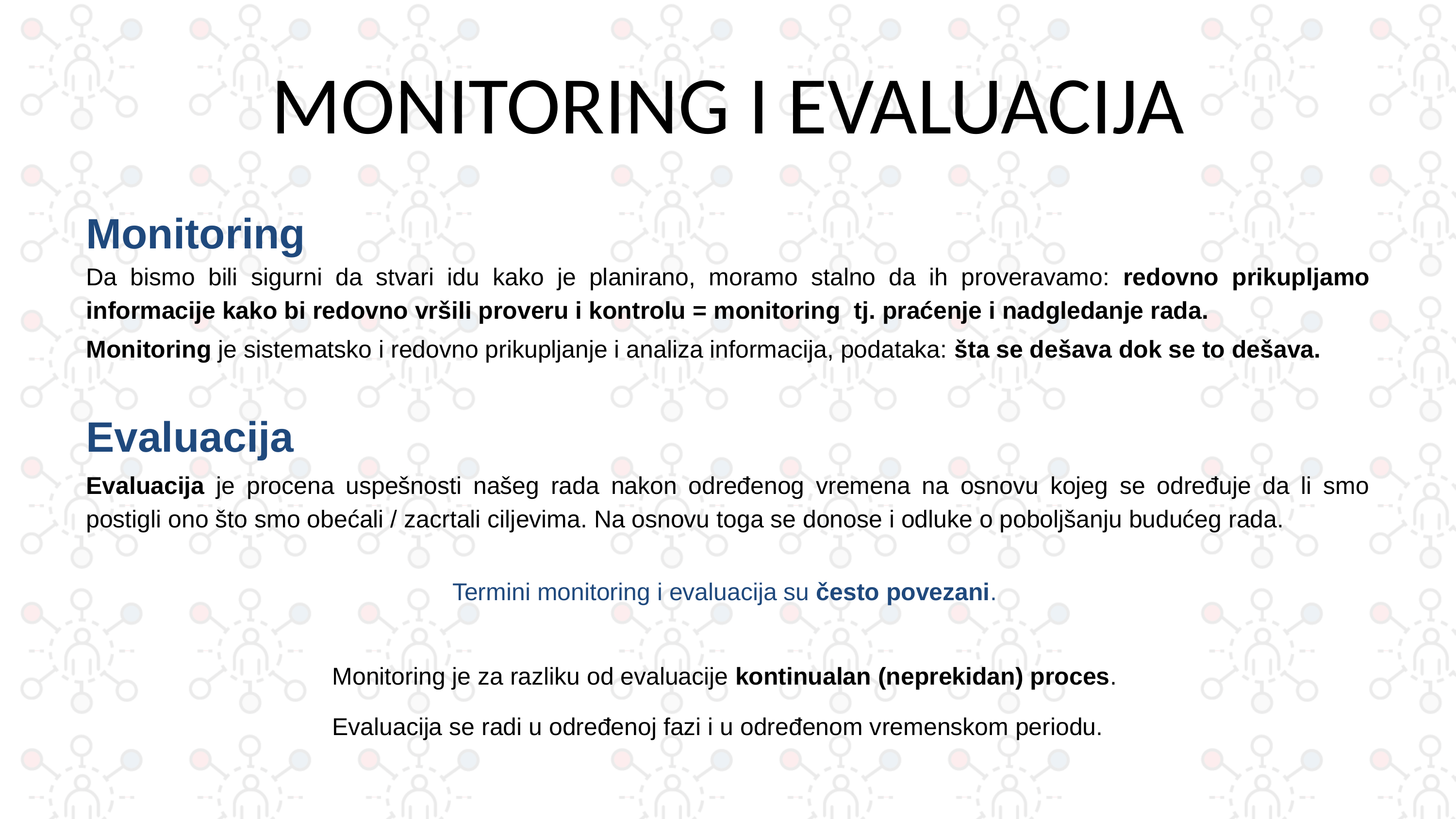

# MONITORING I EVALUACIJA
Monitoring
Da bismo bili sigurni da stvari idu kako je planirano, moramo stalno da ih proveravamo: redovno prikupljamo informacije kako bi redovno vršili proveru i kontrolu = monitoring  tj. praćenje i nadgledanje rada.
Monitoring je sistematsko i redovno prikupljanje i analiza informacija, podataka: šta se dešava dok se to dešava.

Evaluacija
Evaluacija je procena uspešnosti našeg rada nakon određenog vremena na osnovu kojeg se određuje da li smo postigli ono što smo obećali / zacrtali ciljevima. Na osnovu toga se donose i odluke o poboljšanju budućeg rada.

Termini monitoring i evaluacija su često povezani.

Monitoring je za razliku od evaluacije kontinualan (neprekidan) proces.
Evaluacija se radi u određenoj fazi i u određenom vremenskom periodu.